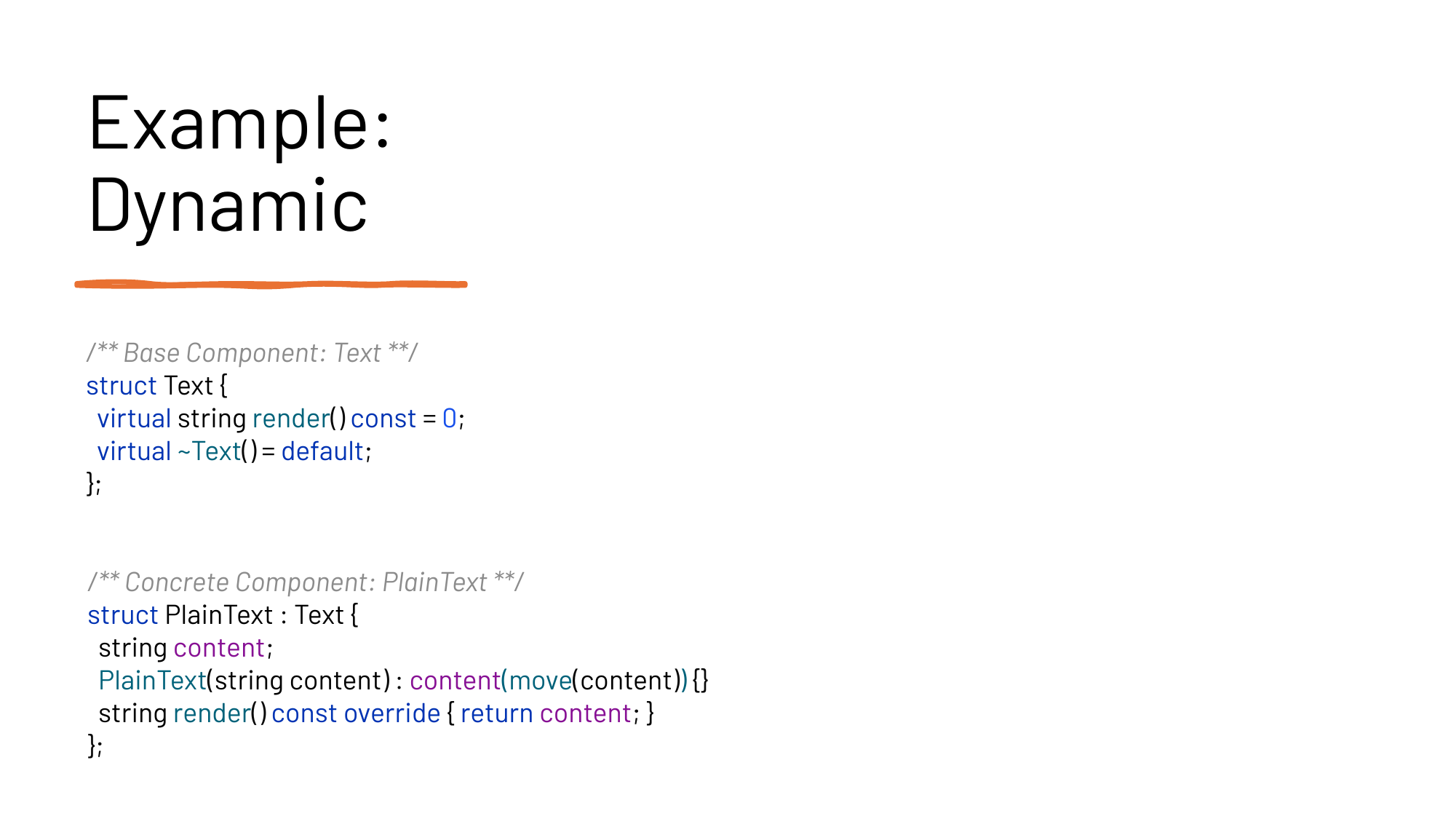

# Example: Dynamic

/** Base Component: Text **/
struct Text {
  virtual string render() const = 0;
  virtual ~Text() = default;
};
/** Concrete Component: PlainText **/
struct PlainText : Text {
  string content;
  PlainText(string content) : content(move(content)) {}
  string render() const override { return content; }
};